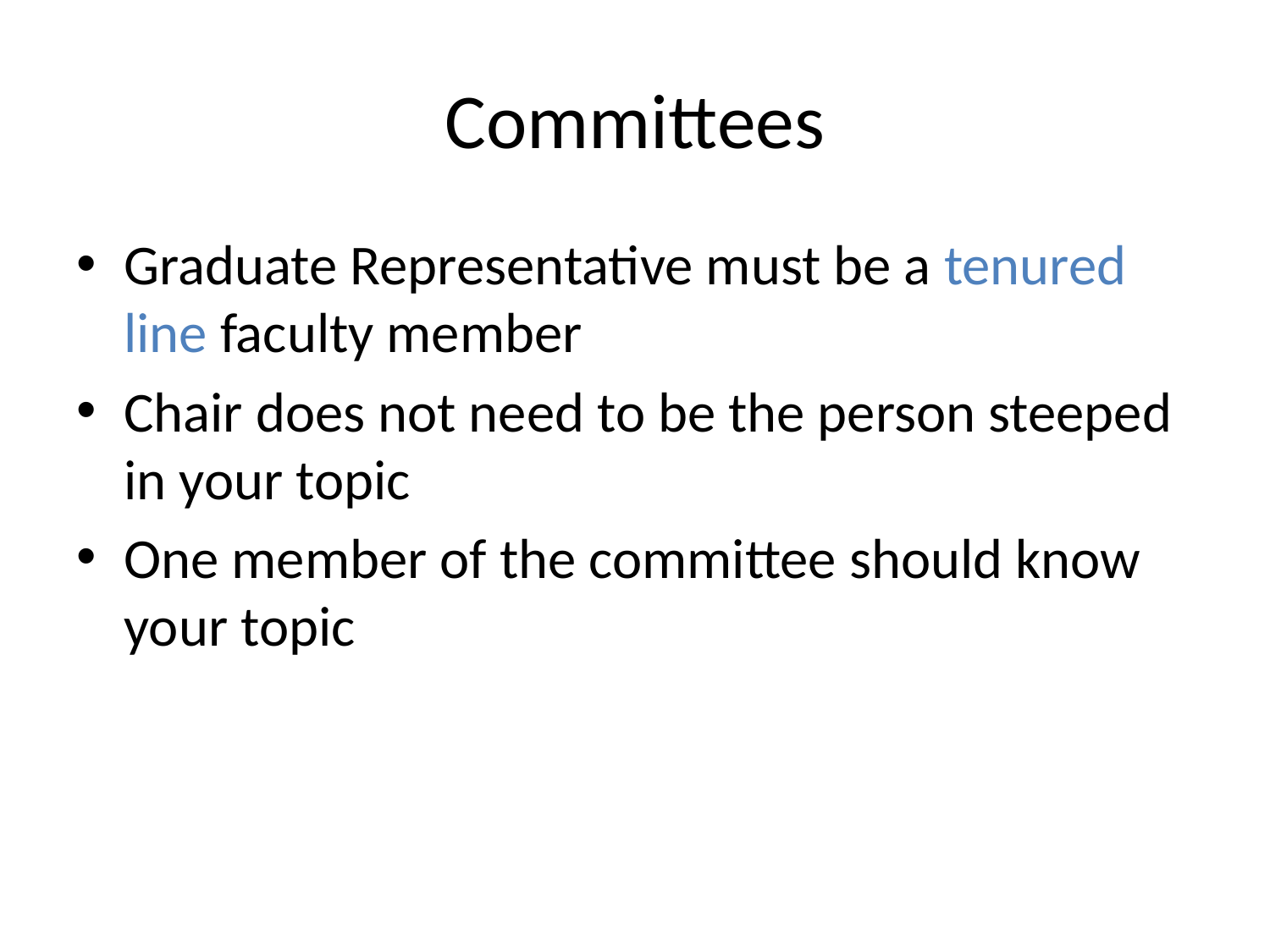

# Committees
Graduate Representative must be a tenured line faculty member
Chair does not need to be the person steeped in your topic
One member of the committee should know your topic